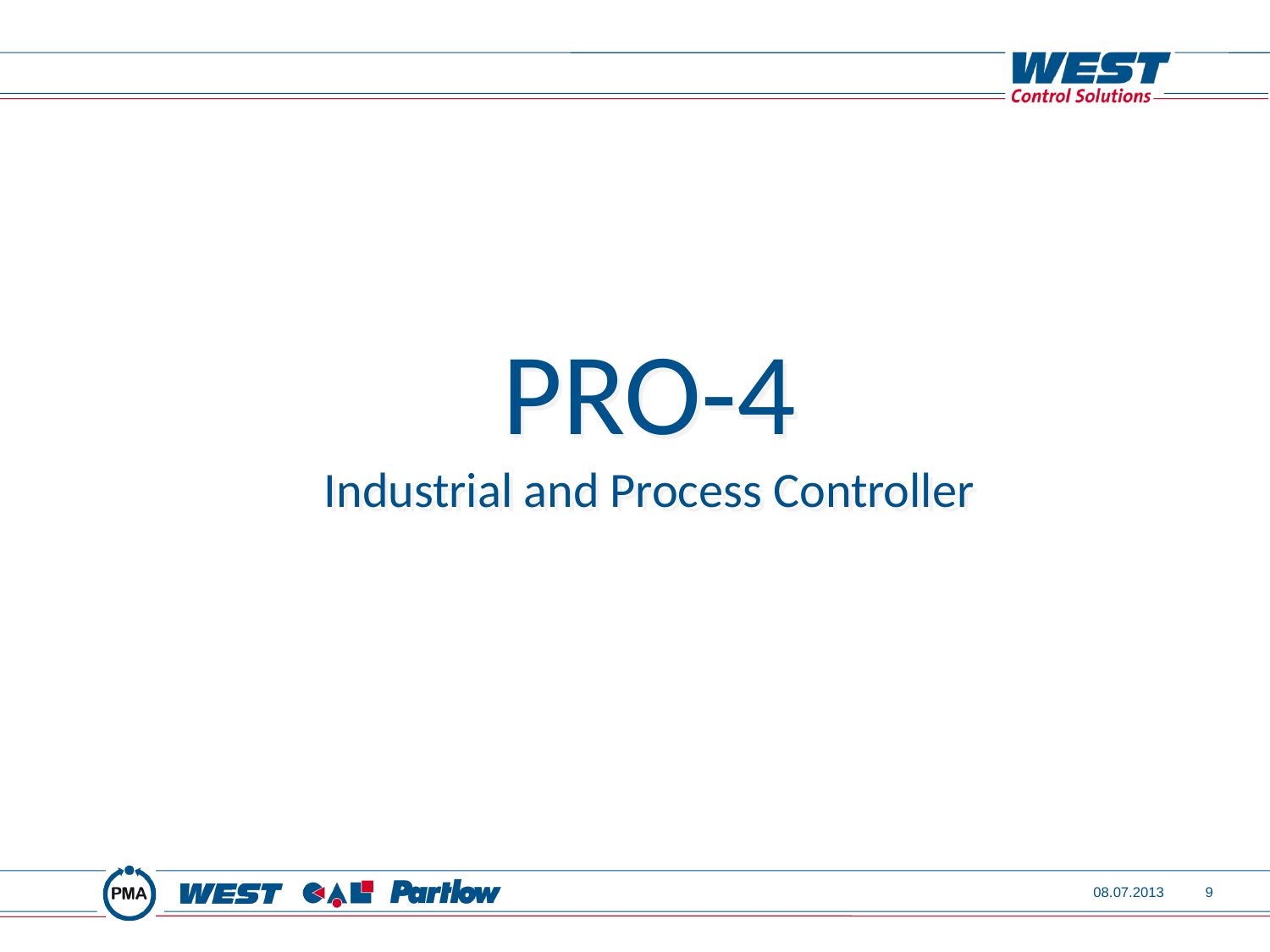

PRO-4
Industrial and Process Controller
08.07.2013
9